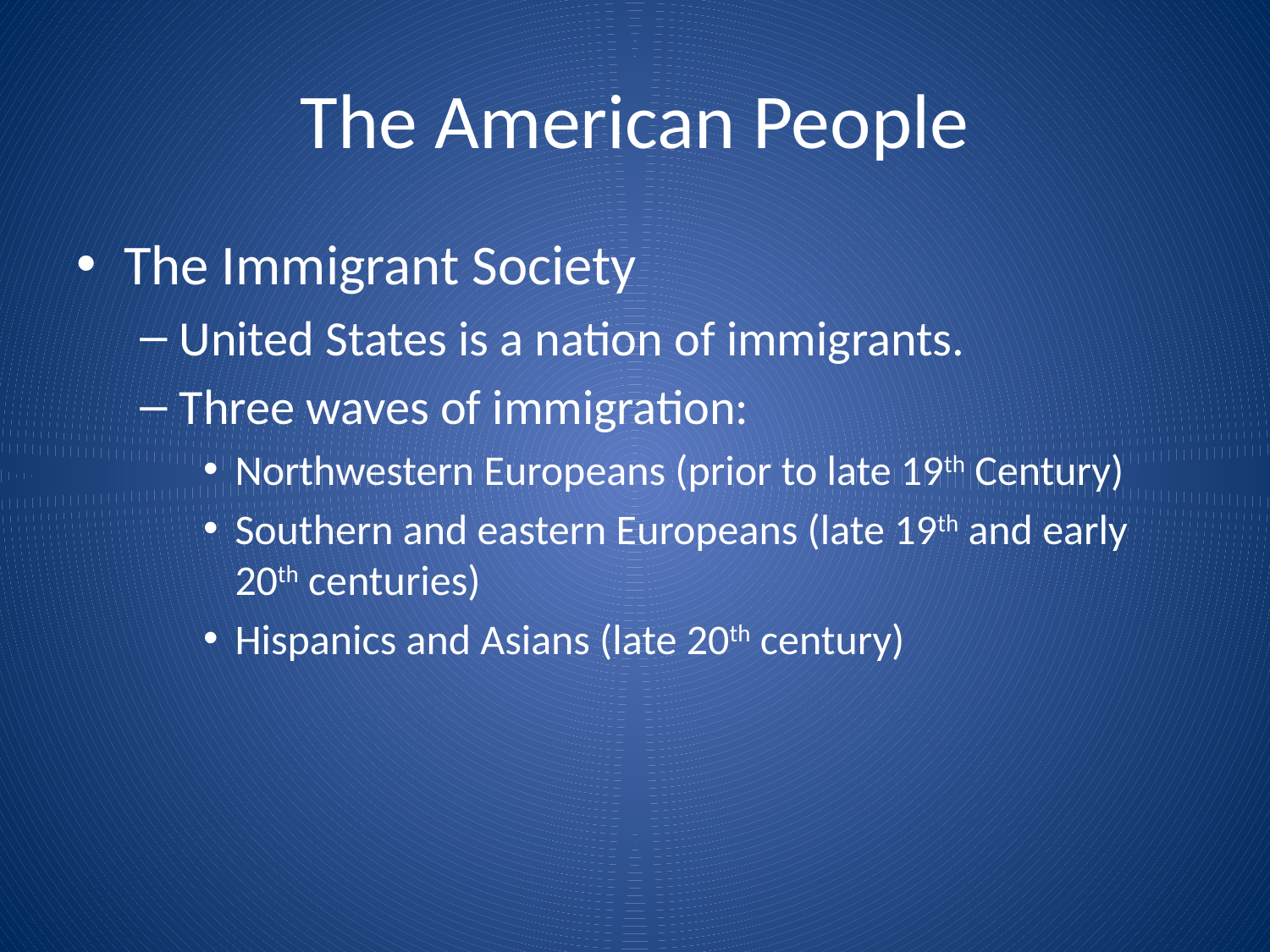

# The American People
The Immigrant Society
United States is a nation of immigrants.
Three waves of immigration:
Northwestern Europeans (prior to late 19th Century)
Southern and eastern Europeans (late 19th and early 20th centuries)
Hispanics and Asians (late 20th century)